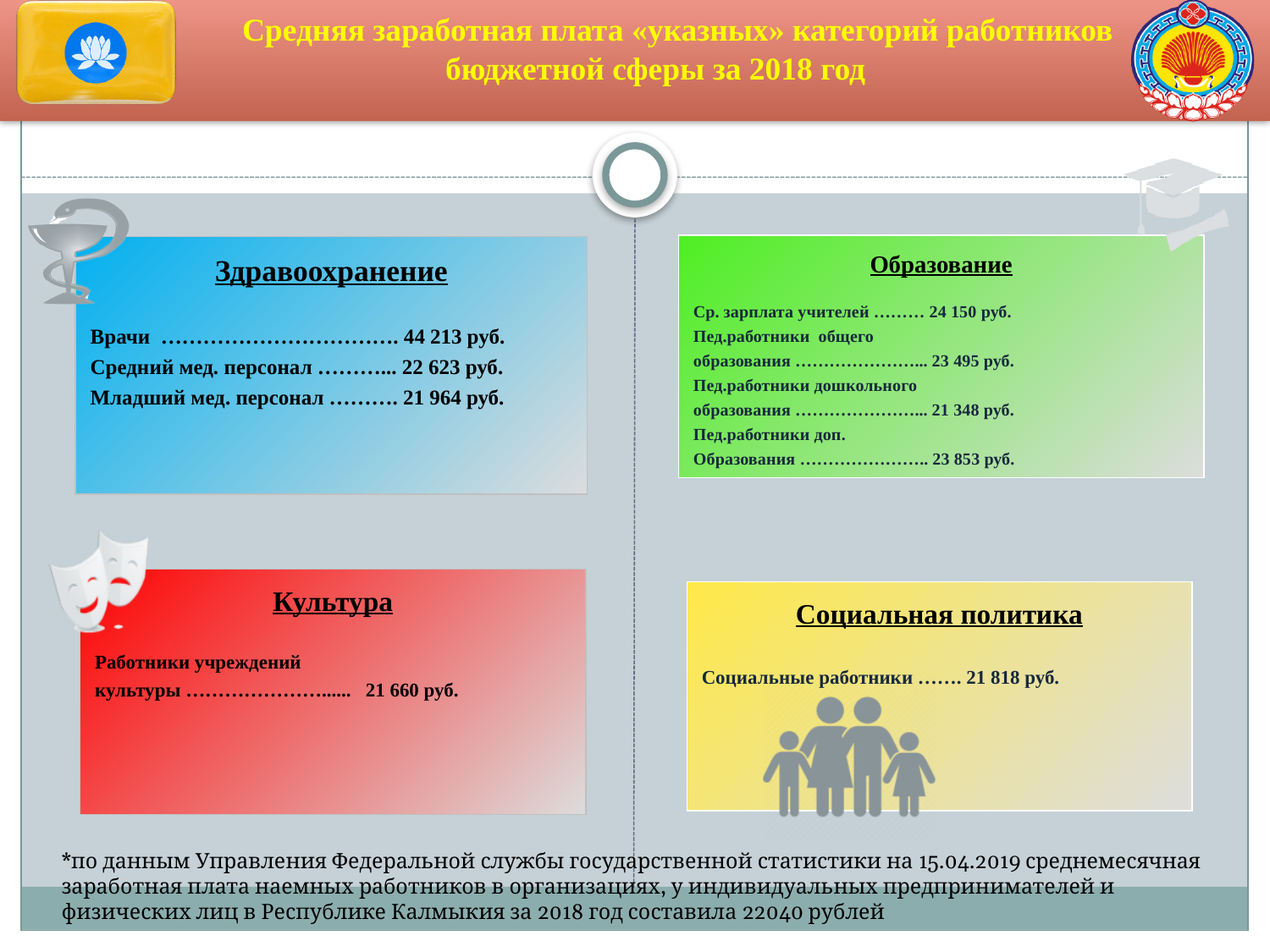

Средняя заработная плата «указных» категорий работников бюджетной сферы за 2018 год

Образование

Ср. зарплата учителей ……… 24 150 руб.
Пед.работники  общего
образования …………………... 23 495 руб.
Пед.работники дошкольного
образования …………………... 21 348 руб.
Пед.работники доп.
Образования ………………….. 23 853 руб.

Социальная политика

Социальные работники ……. 21 818 руб.
Здравоохранение

Врачи  ……………………………. 44 213 руб.
Средний мед. персонал ………... 22 623 руб.
Младший мед. персонал ………. 21 964 руб.

Культура

Работники учреждений
культуры …………………......   21 660 руб.

*по данным Управления Федеральной службы государственной статистики на 15.04.2019 среднемесячная заработная плата наемных работников в организациях, у индивидуальных предпринимателей и физических лиц в Республике Калмыкия за 2018 год составила 22040 рублей